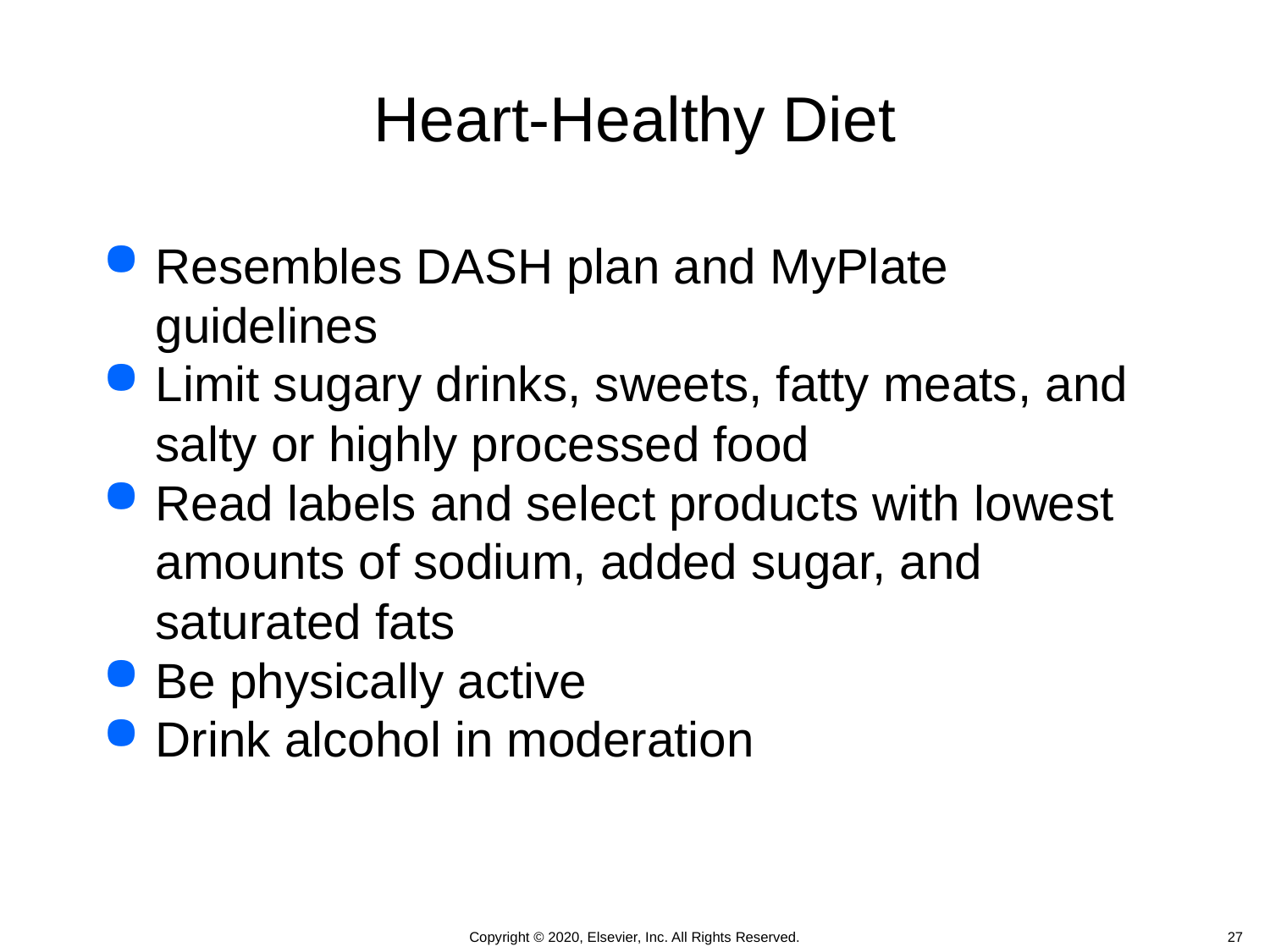

# Heart-Healthy Diet
Resembles DASH plan and MyPlate guidelines
Limit sugary drinks, sweets, fatty meats, and salty or highly processed food
Read labels and select products with lowest amounts of sodium, added sugar, and saturated fats
Be physically active
Drink alcohol in moderation
 27